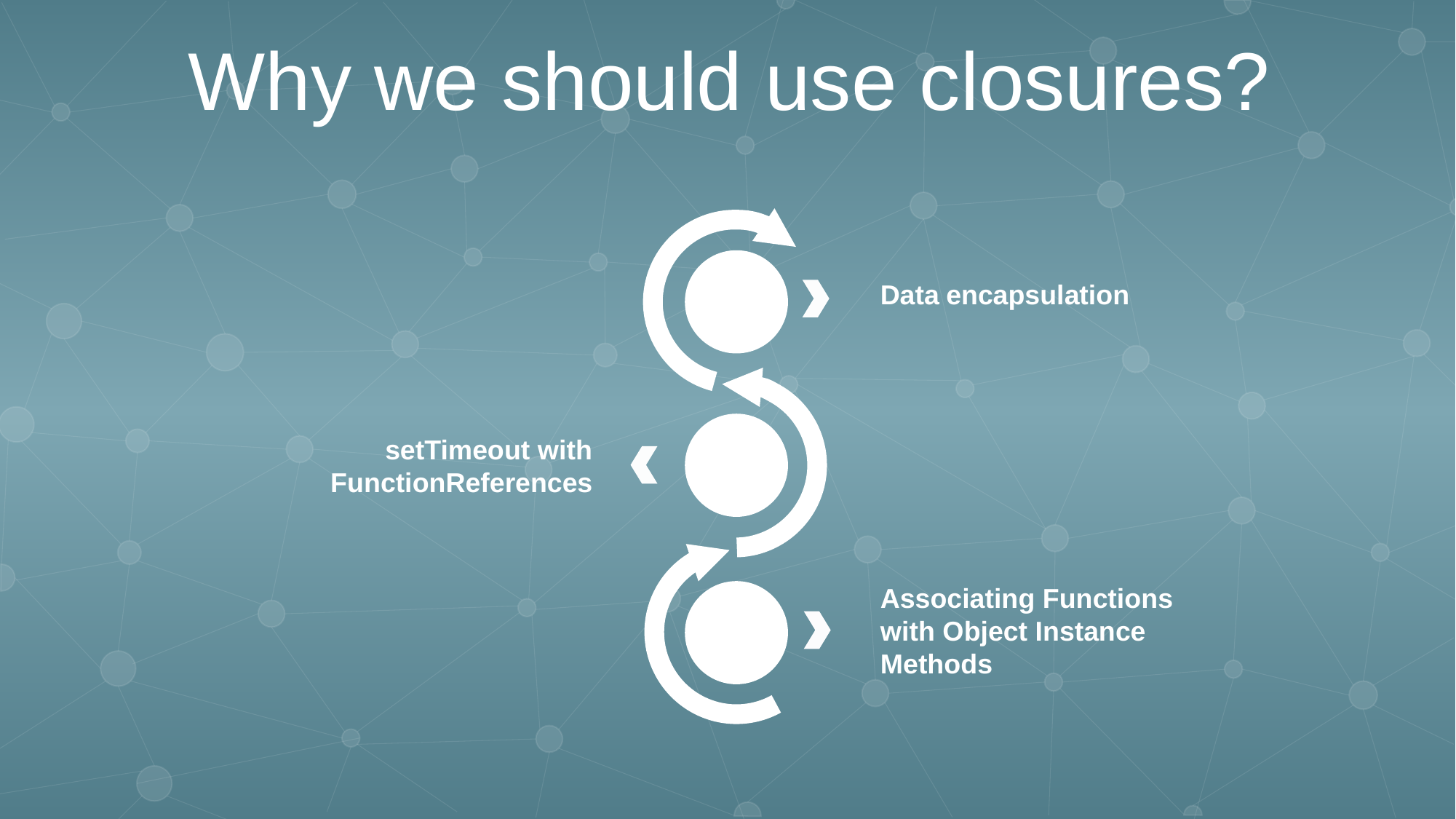

Why we should use closures?

Data encapsulation

setTimeout with FunctionReferences

Associating Functions with Object Instance Methods